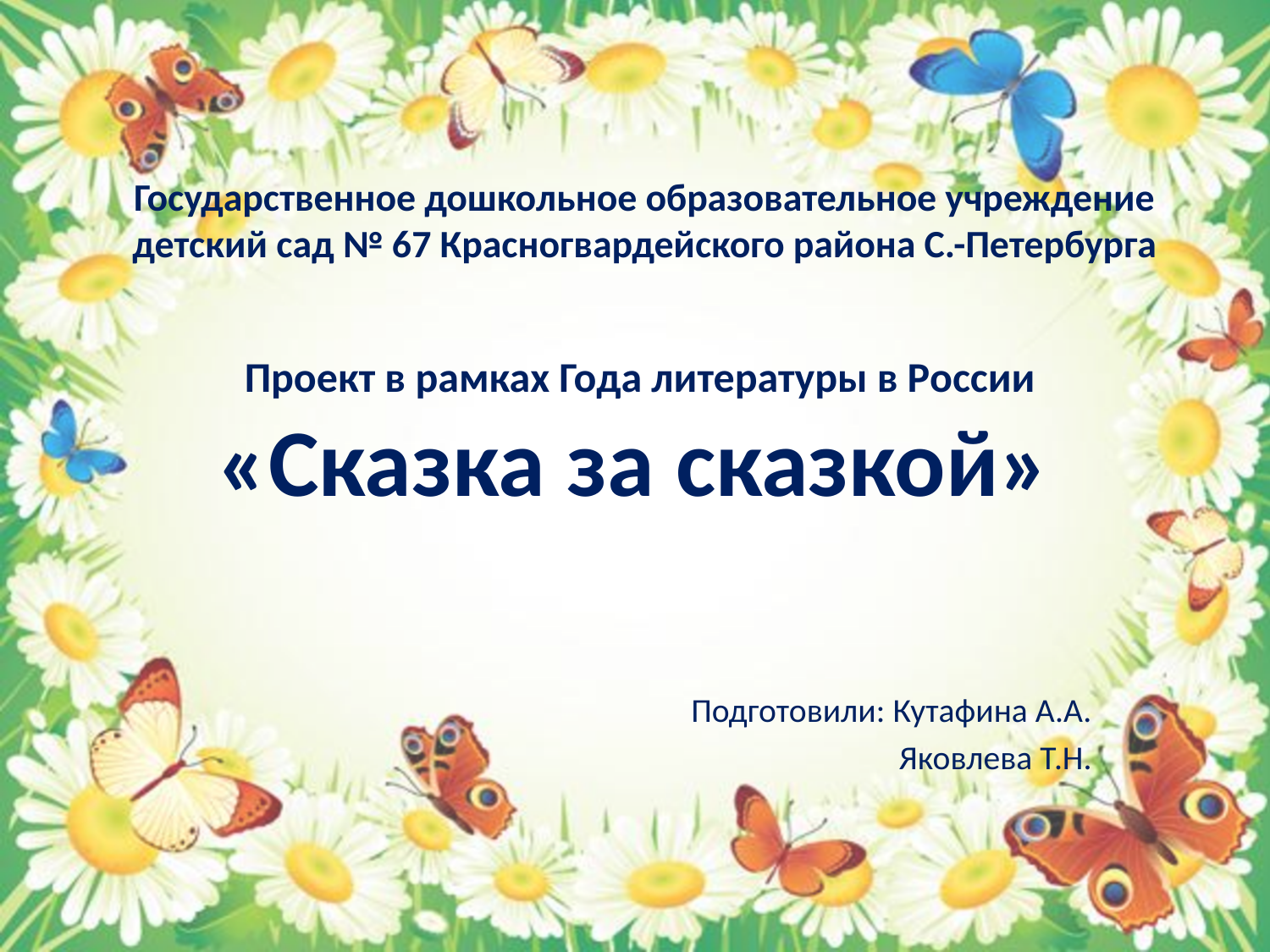

# Государственное дошкольное образовательное учреждение детский сад № 67 Красногвардейского района С.-Петербурга Проект в рамках Года литературы в России «Сказка за сказкой»

Подготовили: Кутафина А.А.
Яковлева Т.Н.